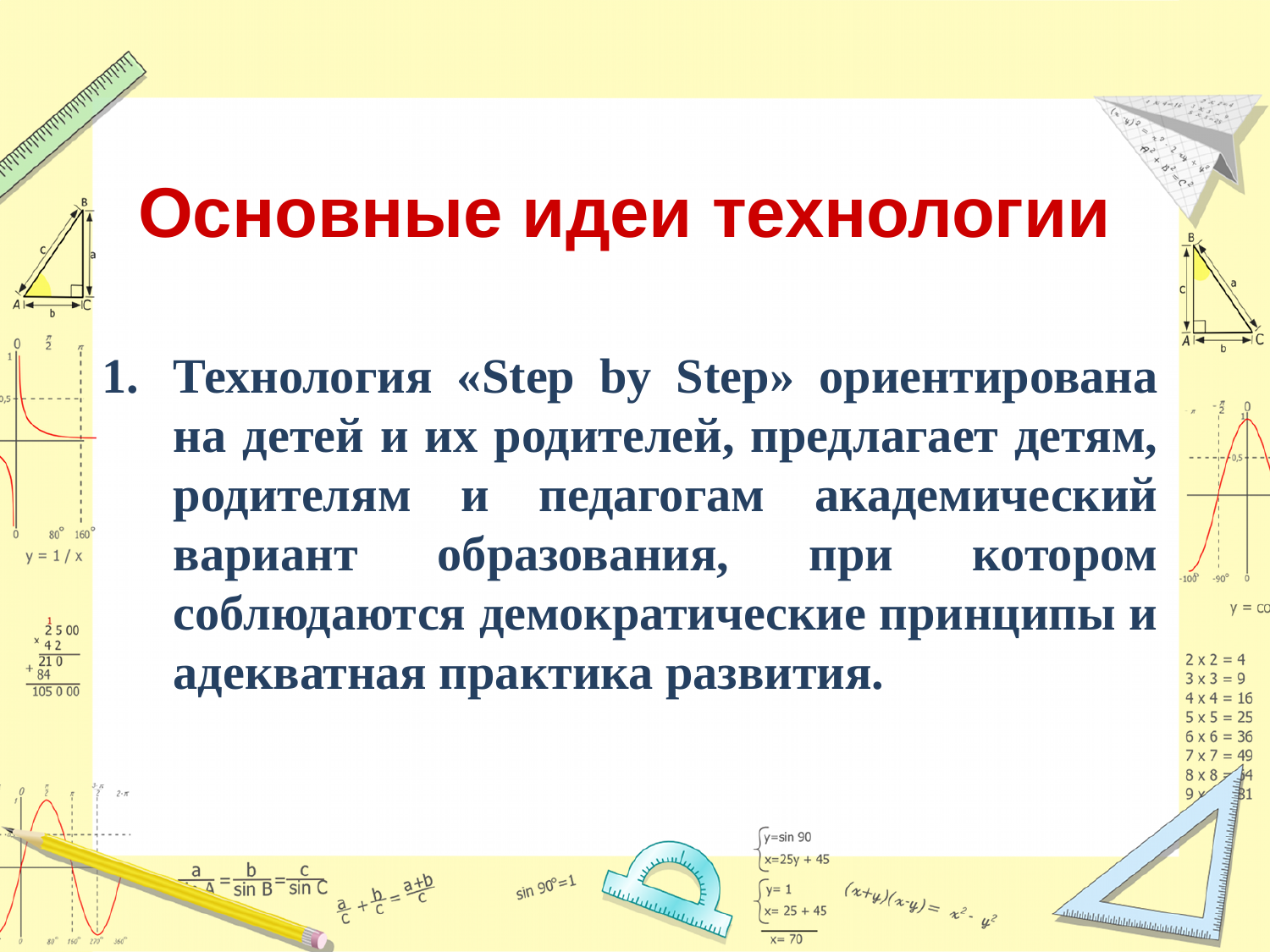

# Основные идеи технологии
Технология «Step by Step» ориентирована на детей и их родителей, предлагает детям, родителям и педагогам академический вариант образования, при котором соблюдаются демократические принципы и адекватная практика развития.